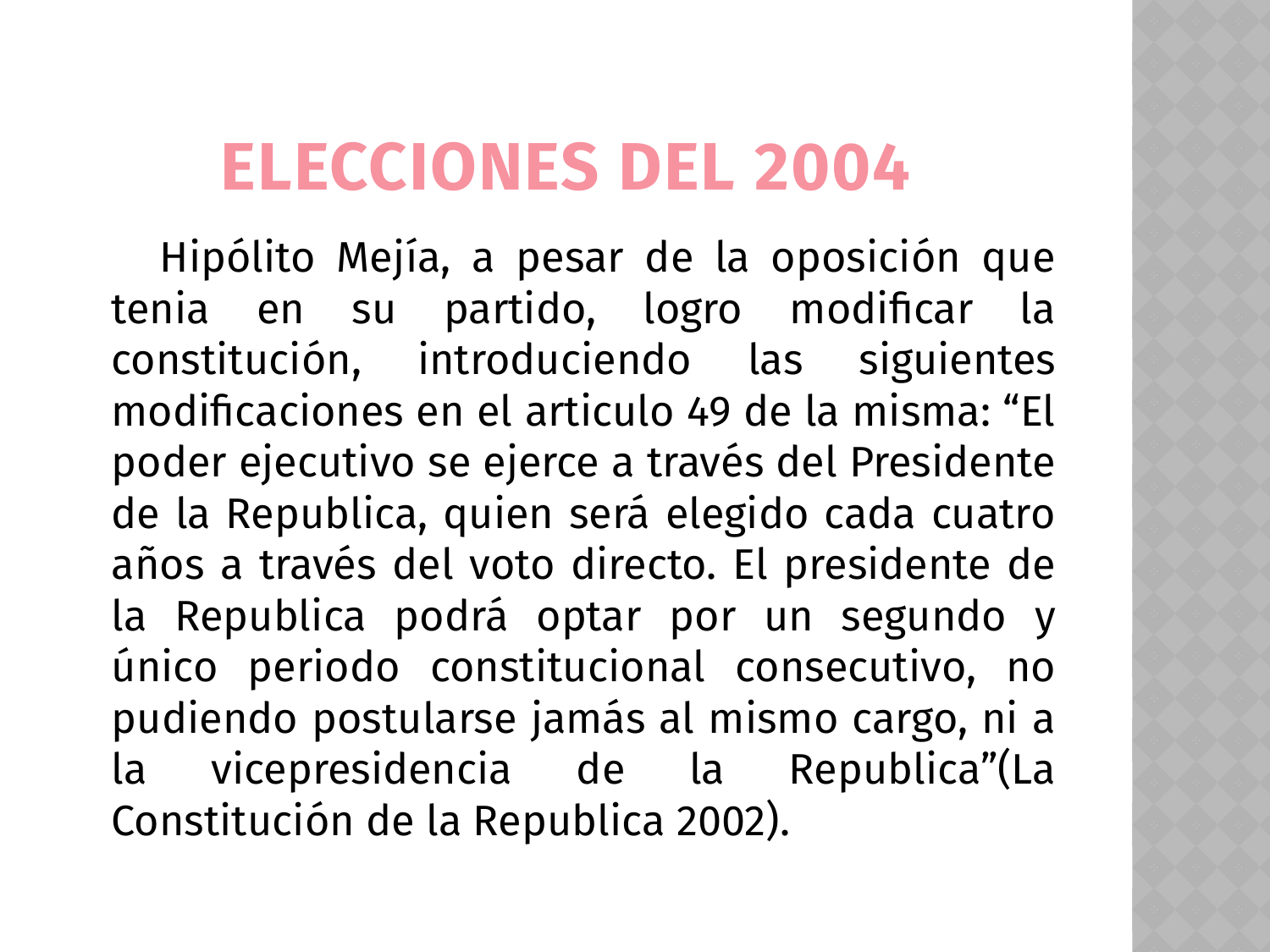

# Elecciones del 2004
    Hipólito Mejía, a pesar de la oposición que tenia en su partido, logro modificar la constitución, introduciendo las siguientes modificaciones en el articulo 49 de la misma: “El poder ejecutivo se ejerce a través del Presidente de la Republica, quien será elegido cada cuatro años a través del voto directo. El presidente de la Republica podrá optar por un segundo y único periodo constitucional consecutivo, no pudiendo postularse jamás al mismo cargo, ni a la vicepresidencia de la Republica”(La Constitución de la Republica 2002).